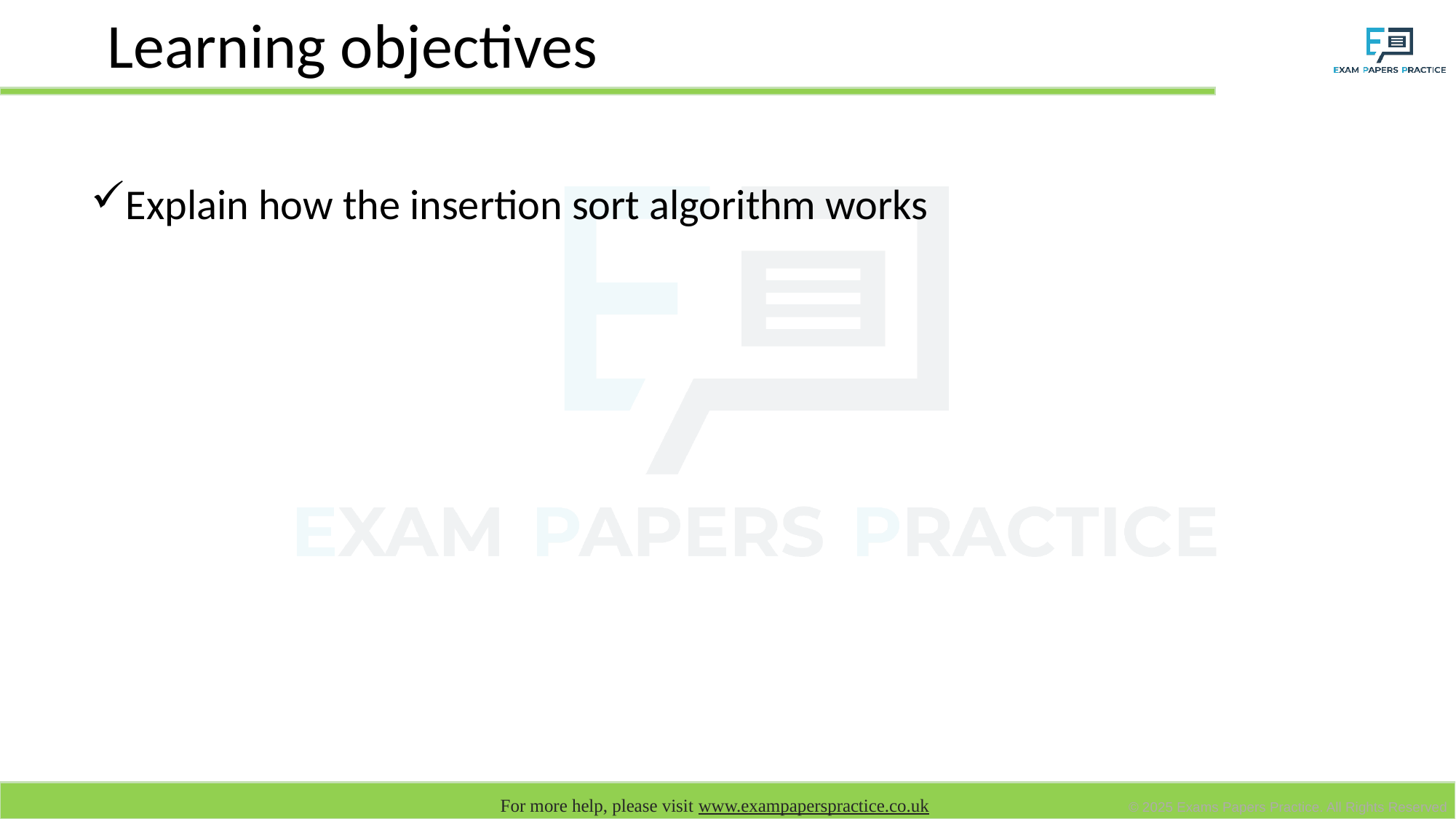

# Learning objectives
Explain how the insertion sort algorithm works